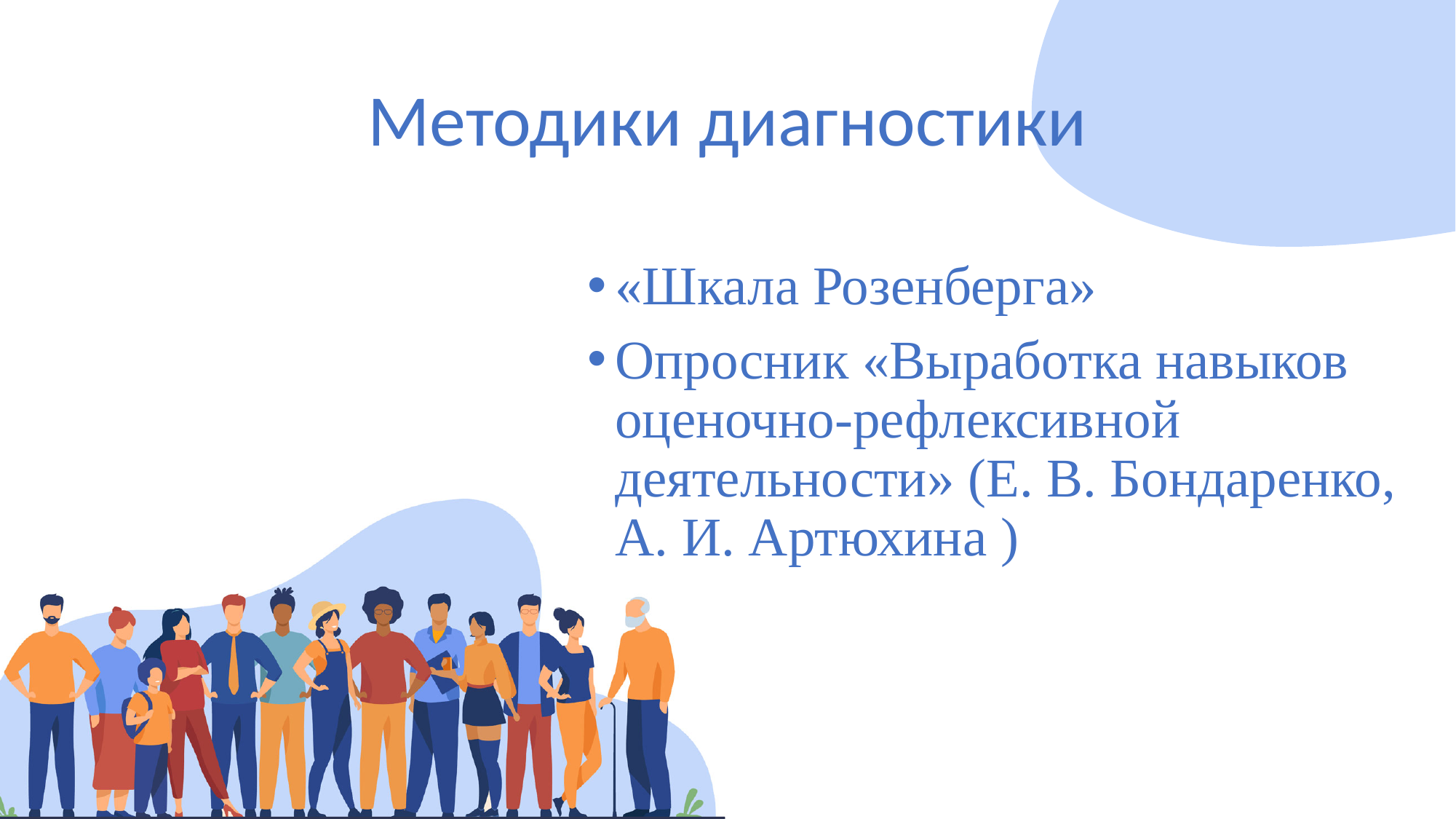

# Методики диагностики
«Шкала Розенберга»
Опросник «Выработка навыков оценочно-рефлексивной деятельности» (Е. В. Бондаренко, А. И. Артюхина )